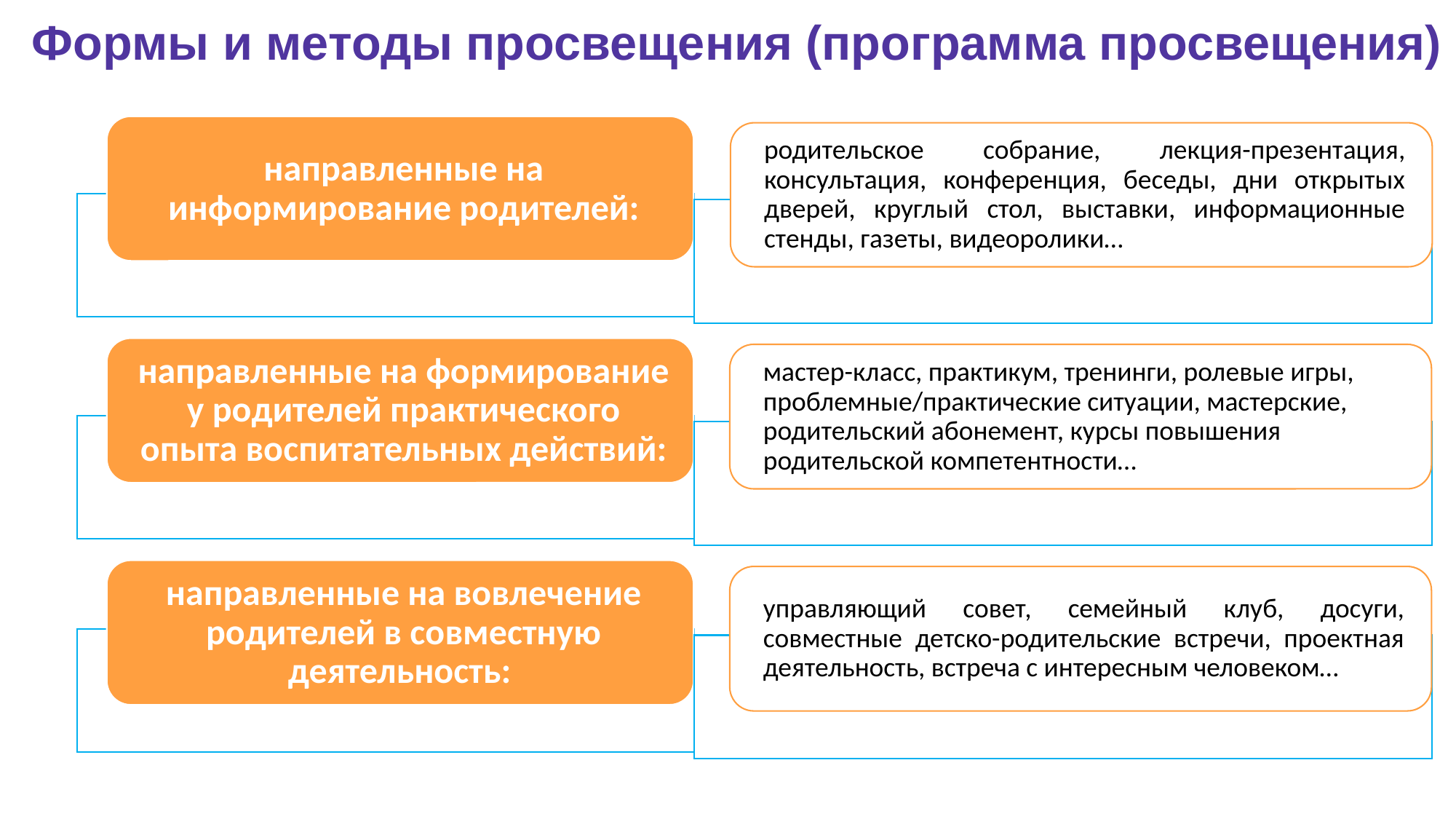

Формы и методы просвещения (программа просвещения)
#
направленные на информирование родителей:
направленные на формирование у родителей практического опыта воспитательных действий:
направленные на вовлечение родителей в совместную деятельность:
родительское собрание, лекция-презентация, консультация, конференция, беседы, дни открытых дверей, круглый стол, выставки, информационные стенды, газеты, видеоролики…
мастер-класс, практикум, тренинги, ролевые игры, проблемные/практические ситуации, мастерские, родительский абонемент, курсы повышения родительской компетентности…
управляющий совет, семейный клуб, досуги, совместные детско-родительские встречи, проектная деятельность, встреча с интересным человеком…